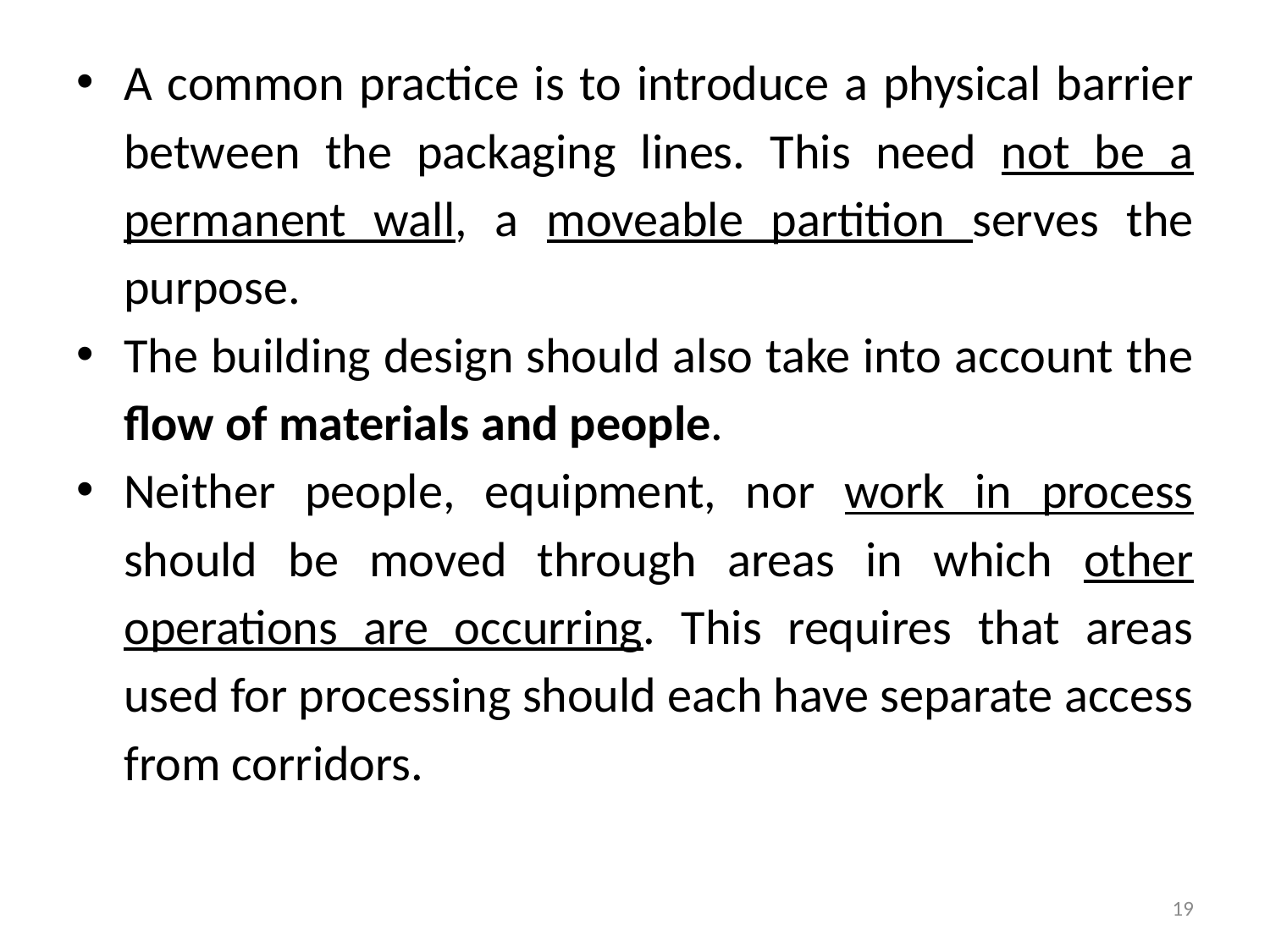

A common practice is to introduce a physical barrier between the packaging lines. This need not be a permanent wall, a moveable partition serves the purpose.
The building design should also take into account the flow of materials and people.
Neither people, equipment, nor work in process should be moved through areas in which other operations are occurring. This requires that areas used for processing should each have separate access from corridors.

19